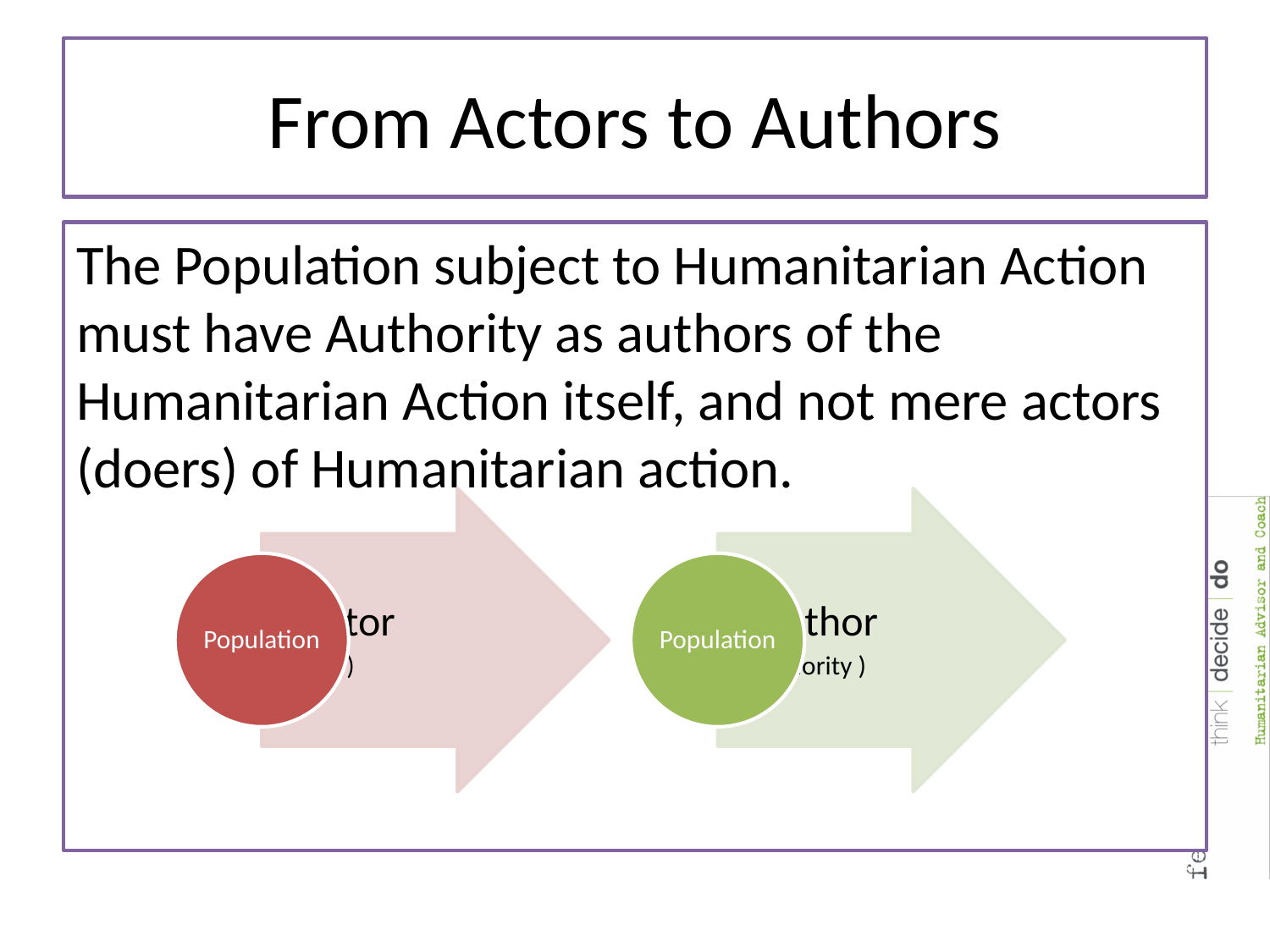

# From Actors to Authors
The Population subject to Humanitarian Action must have Authority as authors of the Humanitarian Action itself, and not mere actors (doers) of Humanitarian action.

Actor
(Doer)
Population
Author
(Authority )
Population